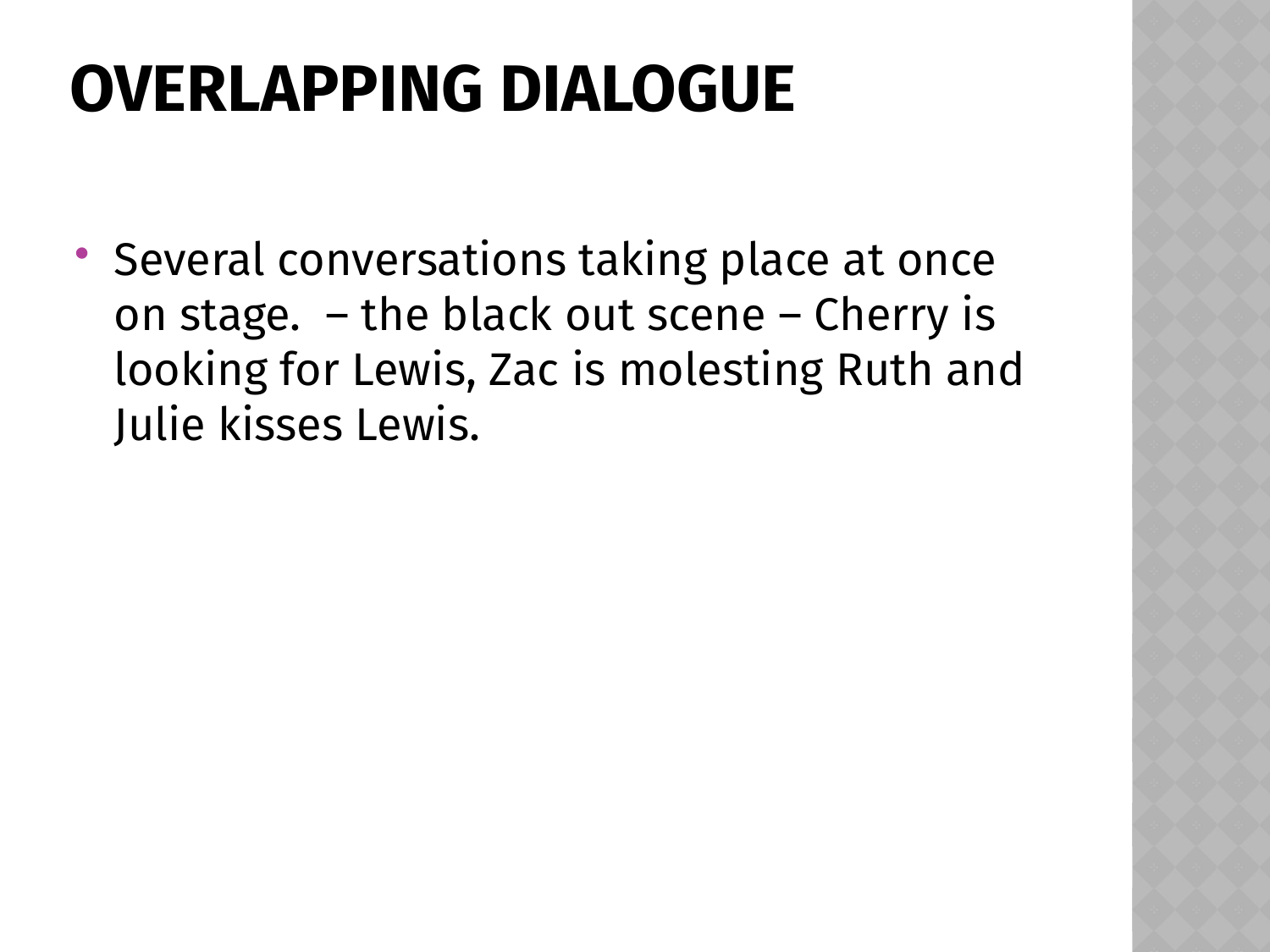

# Overlapping Dialogue
Several conversations taking place at once on stage.  – the black out scene – Cherry is looking for Lewis, Zac is molesting Ruth and Julie kisses Lewis.